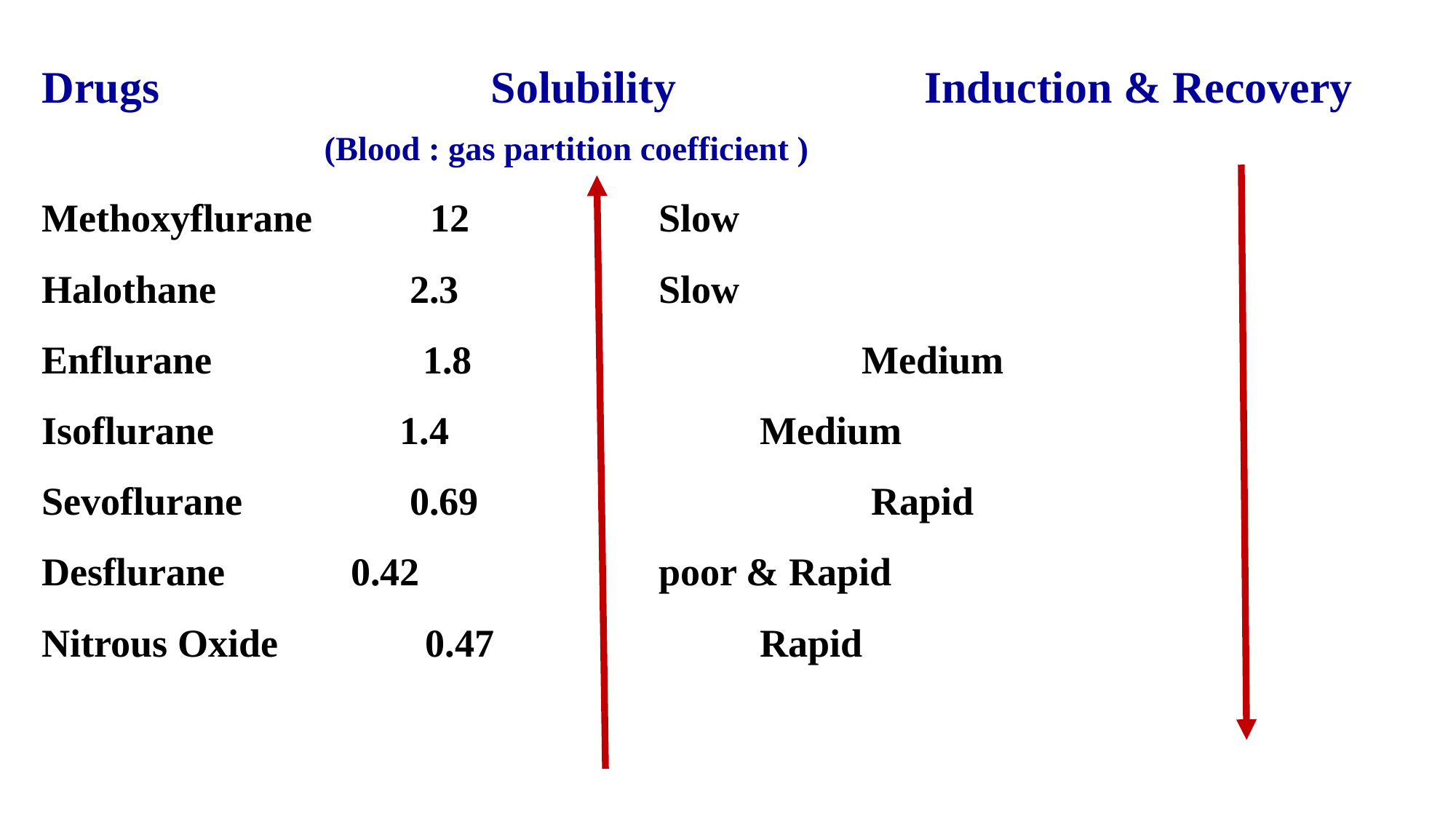

Drugs	                      Solubility                      Induction & Recovery
                                 (Blood : gas partition coefficient )
Methoxyflurane            12			        					 Slow
Halothane  	                 2.3 			        					 Slow
Enflurane          	        1.8		            				 	 Medium
Isoflurane 		                1.4	                					 Medium
Sevoflurane	                 0.69	    	     	   					  Rapid
Desflurane 		           0.42		      	    					 poor & Rapid
Nitrous Oxide               0.47		      		  				 Rapid